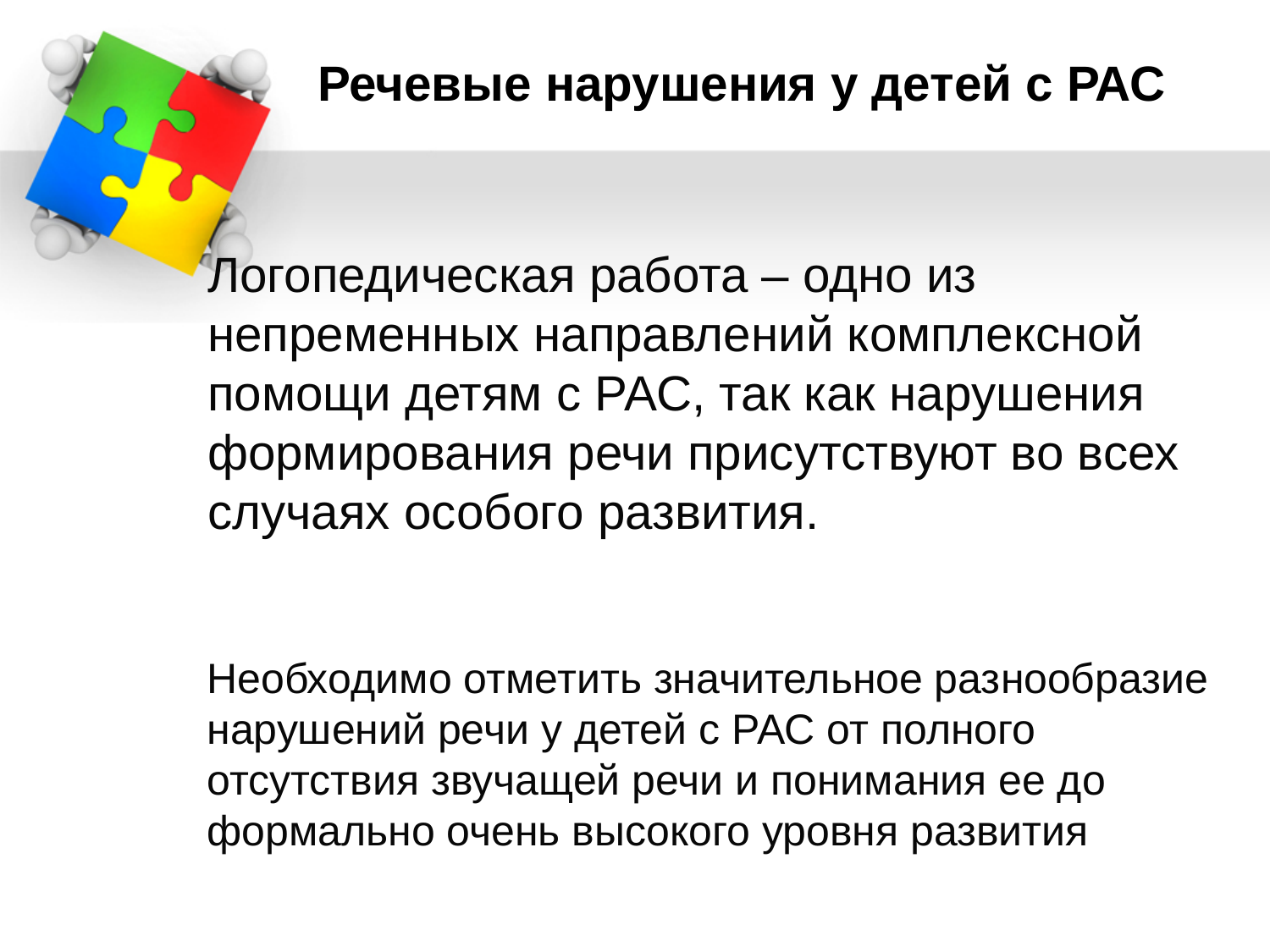

# Речевые нарушения у детей с РАС

Логопедическая работа – одно из непременных направлений комплексной помощи детям с РАС, так как нарушения формирования речи присутствуют во всех случаях особого развития.

Необходимо отметить значительное разнообразие нарушений речи у детей с РАС от полного отсутствия звучащей речи и понимания ее до формально очень высокого уровня развития